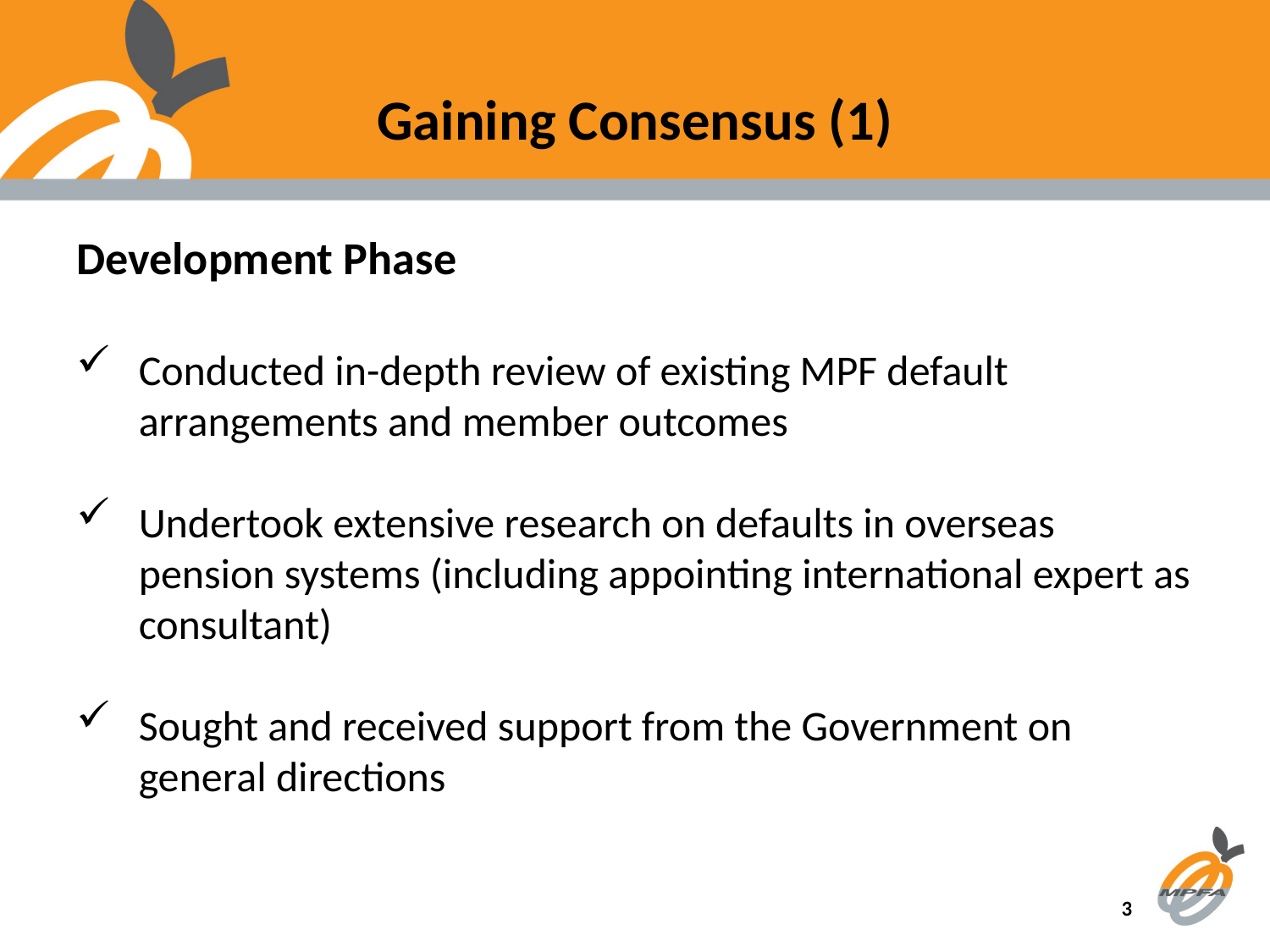

# Gaining Consensus (1)
Development Phase

Conducted in-depth review of existing MPF default arrangements and member outcomes

Undertook extensive research on defaults in overseas pension systems (including appointing international expert as consultant)

Sought and received support from the Government on general directions
     3